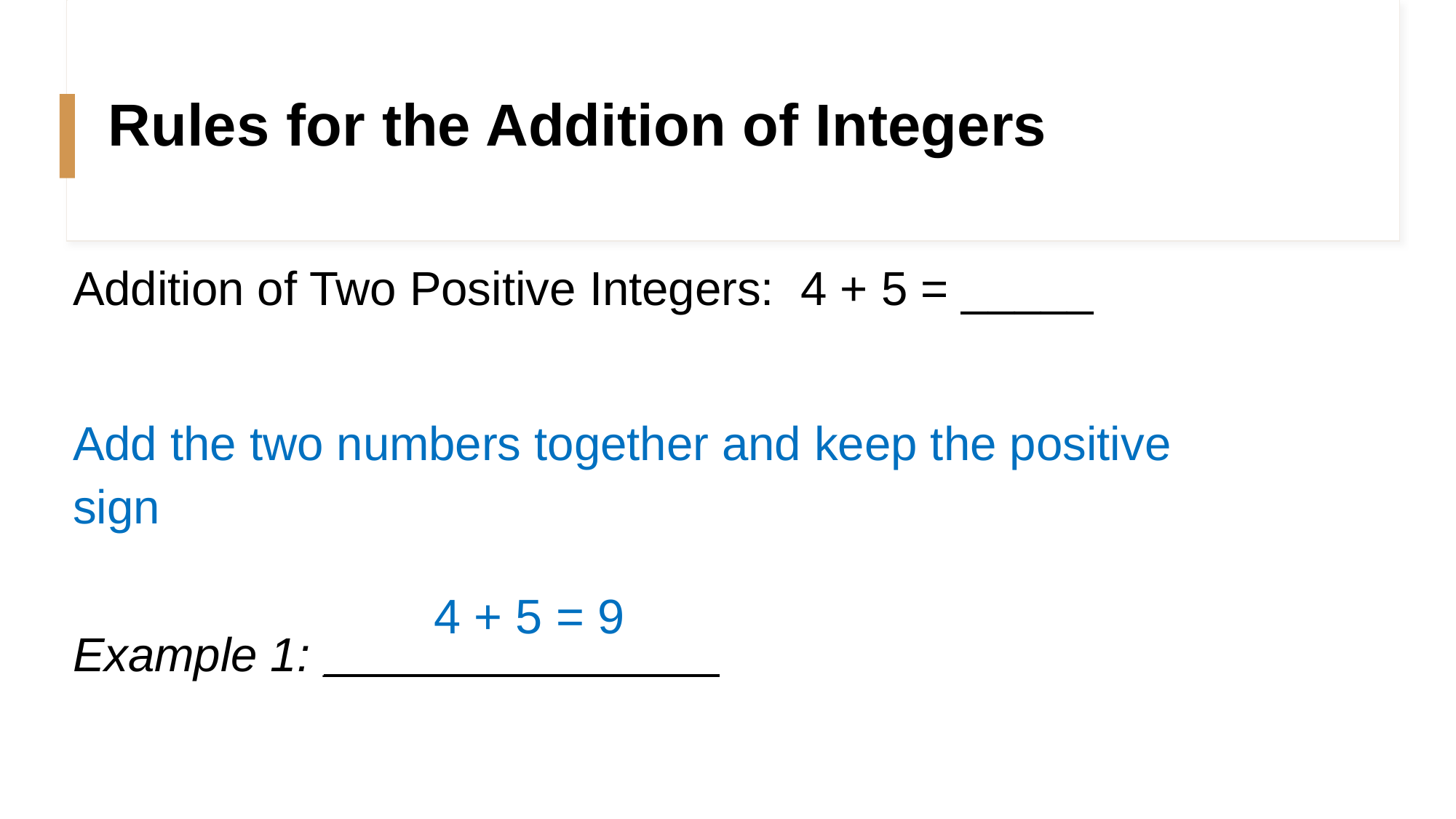

# Rules for the Addition of Integers
Addition of Two Positive Integers:  4 + 5 = _____

Add the two numbers together and keep the positive sign

Example 1: _______________

4 + 5 = 9